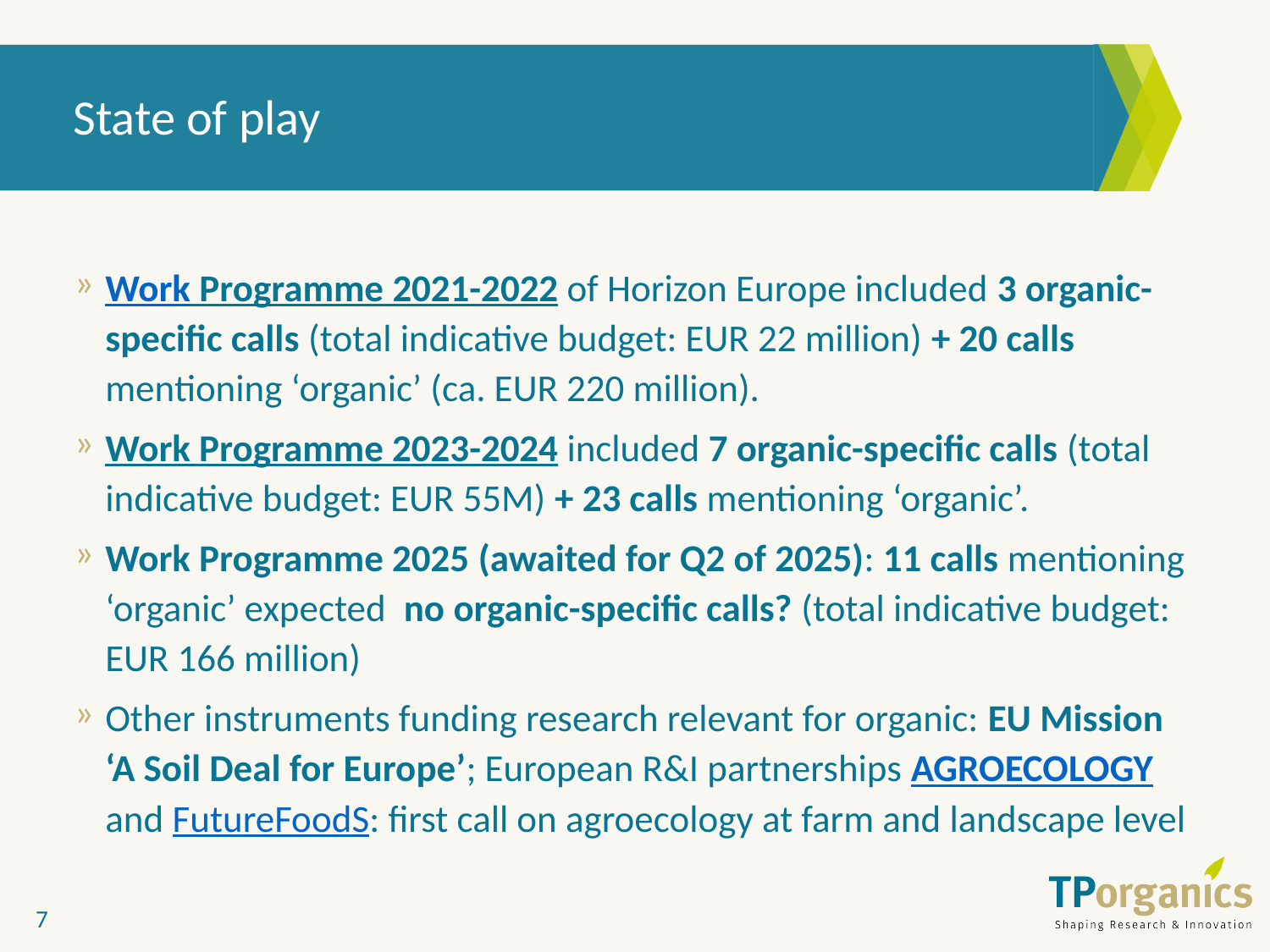

# State of play
Work Programme 2021-2022​ of Horizon Europe included 3 organic-specific calls (total indicative budget: EUR 22 million) + 20 calls mentioning ‘organic’ (ca. EUR 220 million).
Work Programme 2023-2024 included 7 organic-specific calls (total indicative budget: EUR 55M) + 23 calls mentioning ‘organic’.
Work Programme 2025 (awaited for Q2 of 2025): 11 calls mentioning ‘organic’ expected  no organic-specific calls? (total indicative budget: EUR 166 million)
Other instruments funding research relevant for organic: EU Mission ‘A Soil Deal for Europe’; European R&I partnerships AGROECOLOGY and FutureFoodS: first call on agroecology at farm and landscape level
7